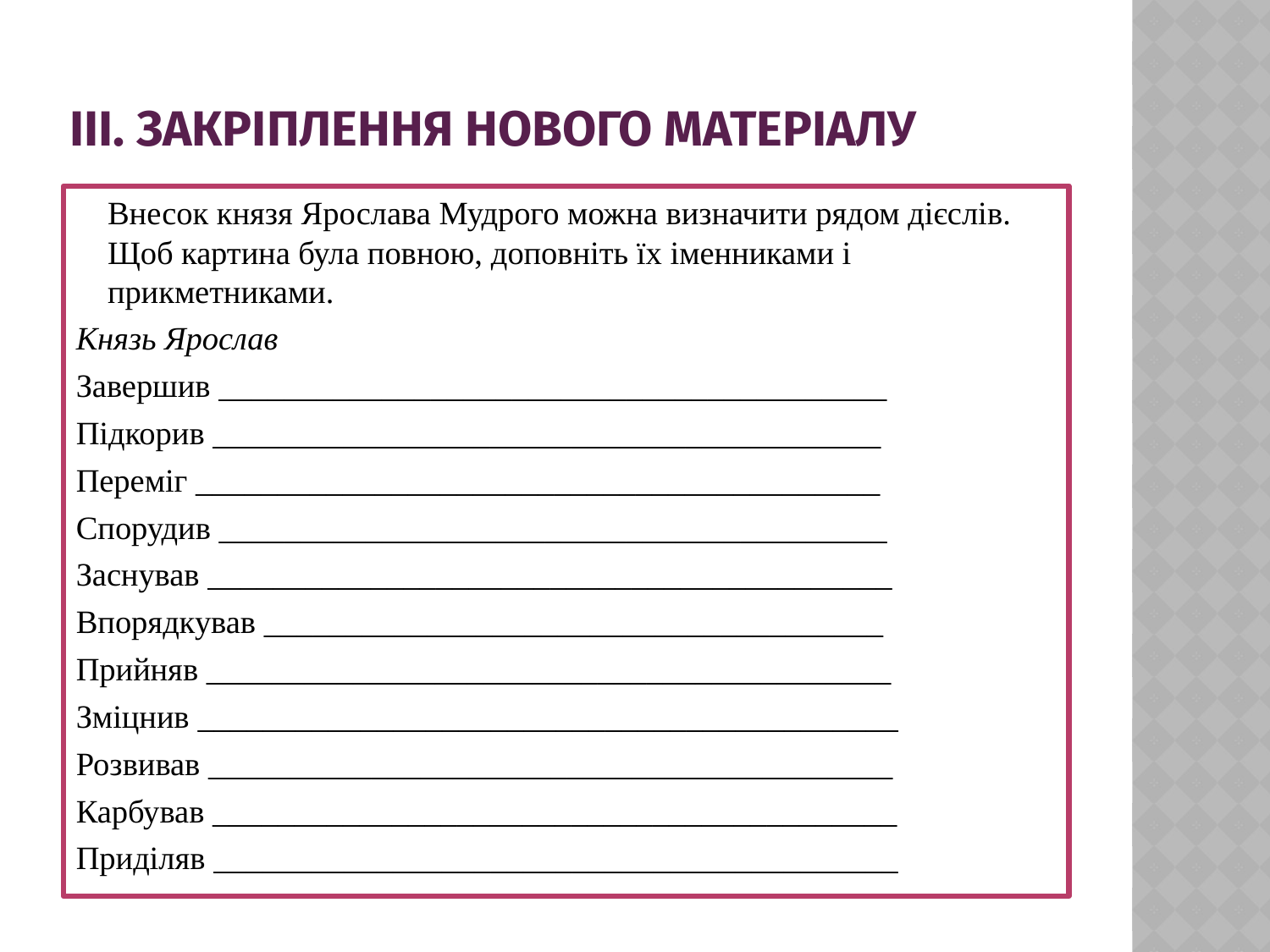

# ІІІ. Закріплення нового матеріалу
	Внесок князя Ярослава Мудрого можна визначити рядом дієслів. Щоб картина була повною, доповніть їх іменниками і прикметниками.
Князь Ярослав
Завершив _________________________________________
Підкорив _________________________________________
Переміг __________________________________________
Спорудив _________________________________________
Заснував __________________________________________
Впорядкував ______________________________________
Прийняв __________________________________________
Зміцнив ___________________________________________
Розвивав __________________________________________
Карбував __________________________________________
Приділяв __________________________________________